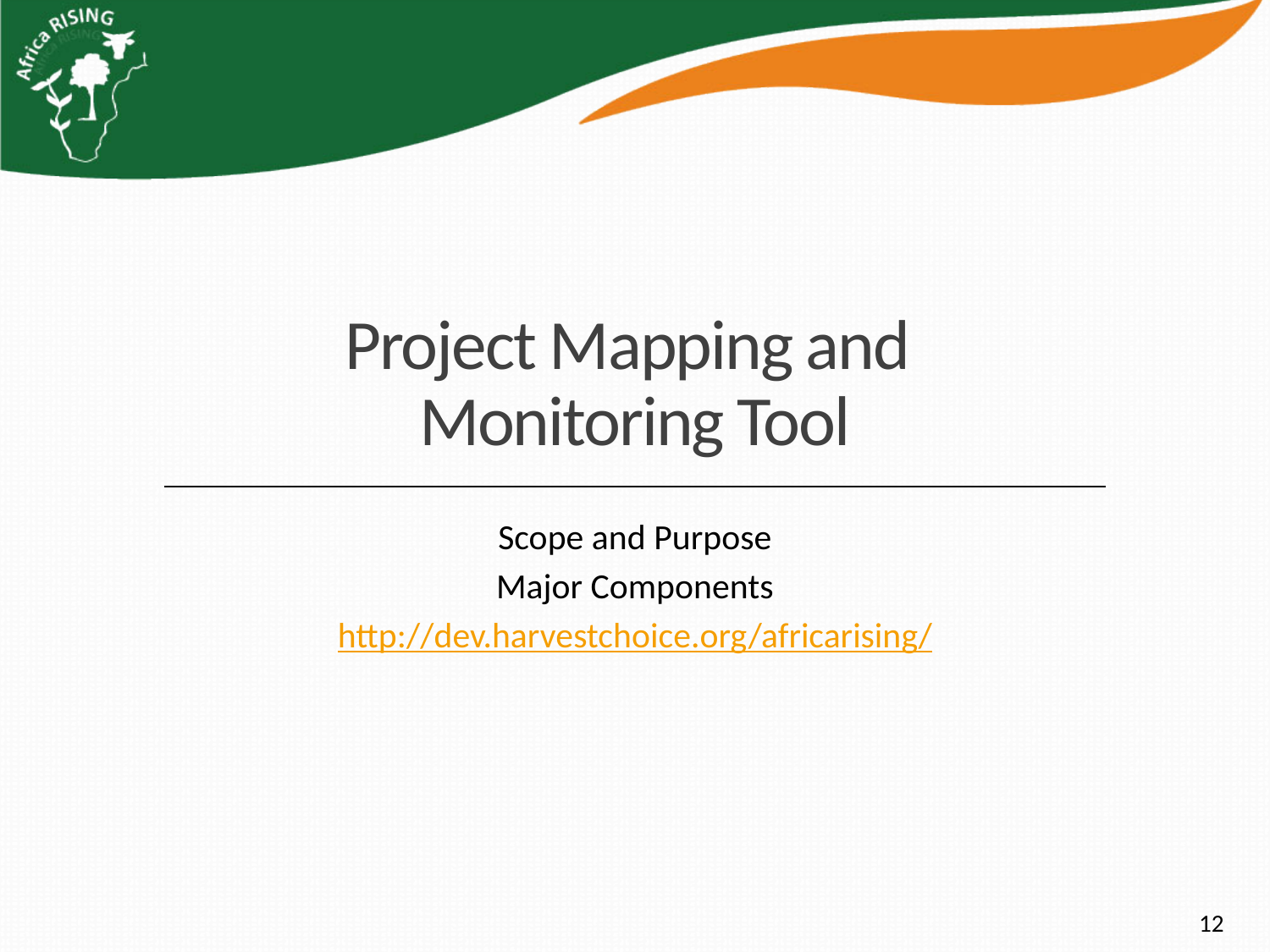

# Project Mapping and Monitoring Tool
Scope and Purpose
Major Components
http://dev.harvestchoice.org/africarising/
12